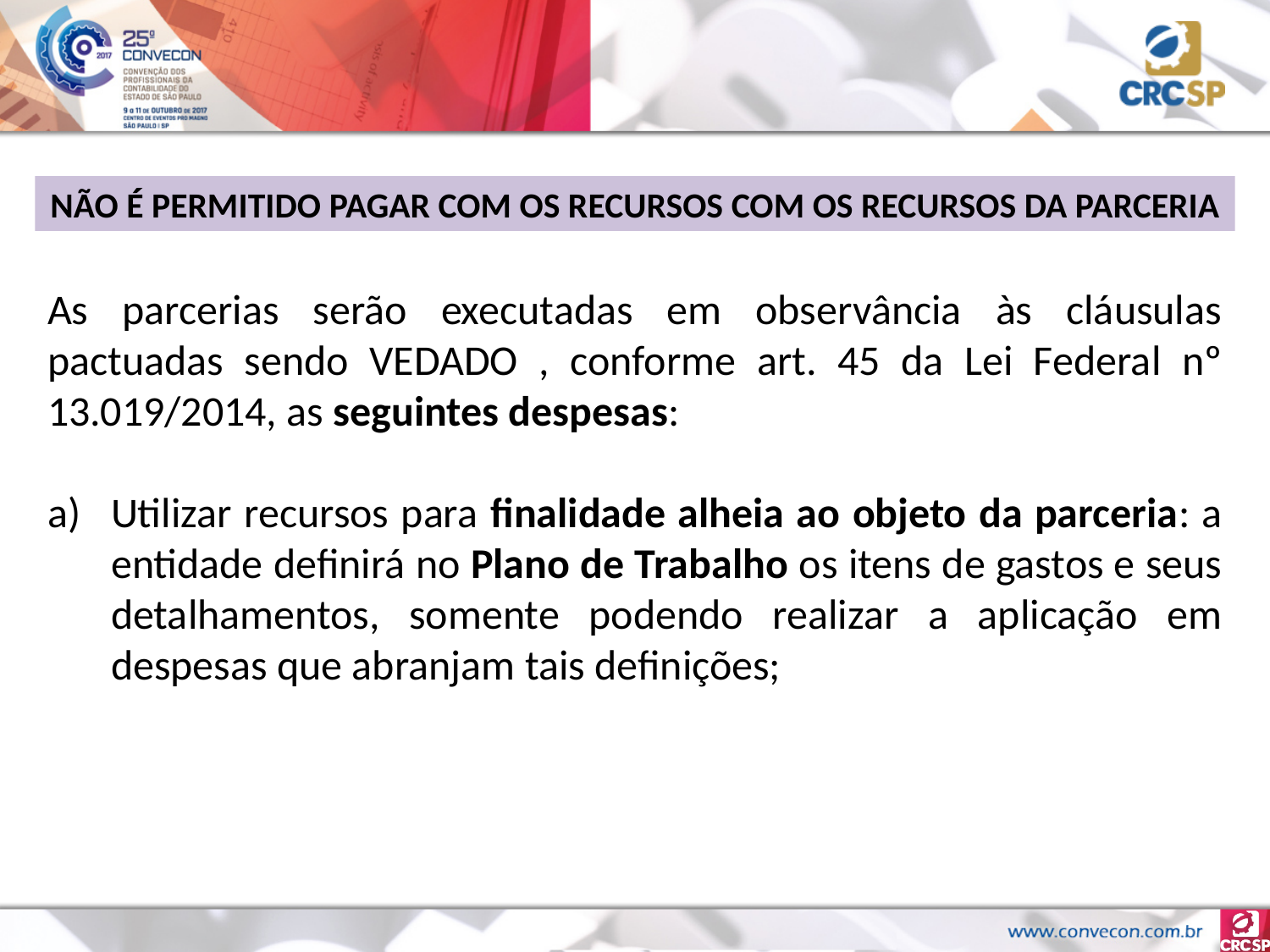

NÃO É PERMITIDO PAGAR COM OS RECURSOS COM OS RECURSOS DA PARCERIA
As parcerias serão executadas em observância às cláusulas pactuadas sendo VEDADO , conforme art. 45 da Lei Federal nº 13.019/2014, as seguintes despesas:

Utilizar recursos para finalidade alheia ao objeto da parceria: a entidade definirá no Plano de Trabalho os itens de gastos e seus detalhamentos, somente podendo realizar a aplicação em despesas que abranjam tais definições;